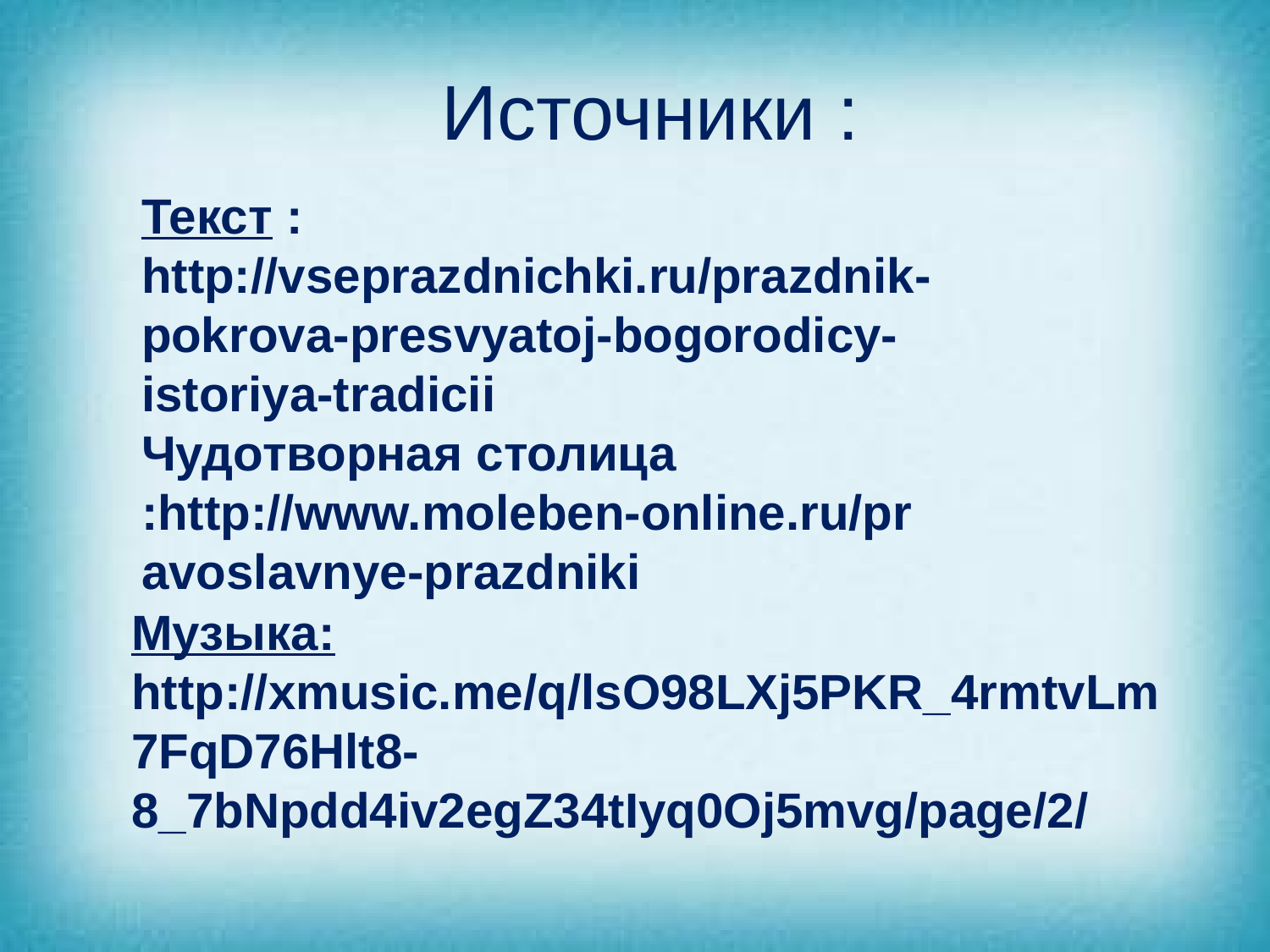

# Источники :
Текст :
http://vseprazdnichki.ru/prazdnik-pokrova-presvyatoj-bogorodicy-istoriya-tradicii
Чудотворная столица :http://www.moleben-online.ru/pravoslavnye-prazdniki
Музыка: http://xmusic.me/q/lsO98LXj5PKR_4rmtvLm7FqD76Hlt8-8_7bNpdd4iv2egZ34tIyq0Oj5mvg/page/2/